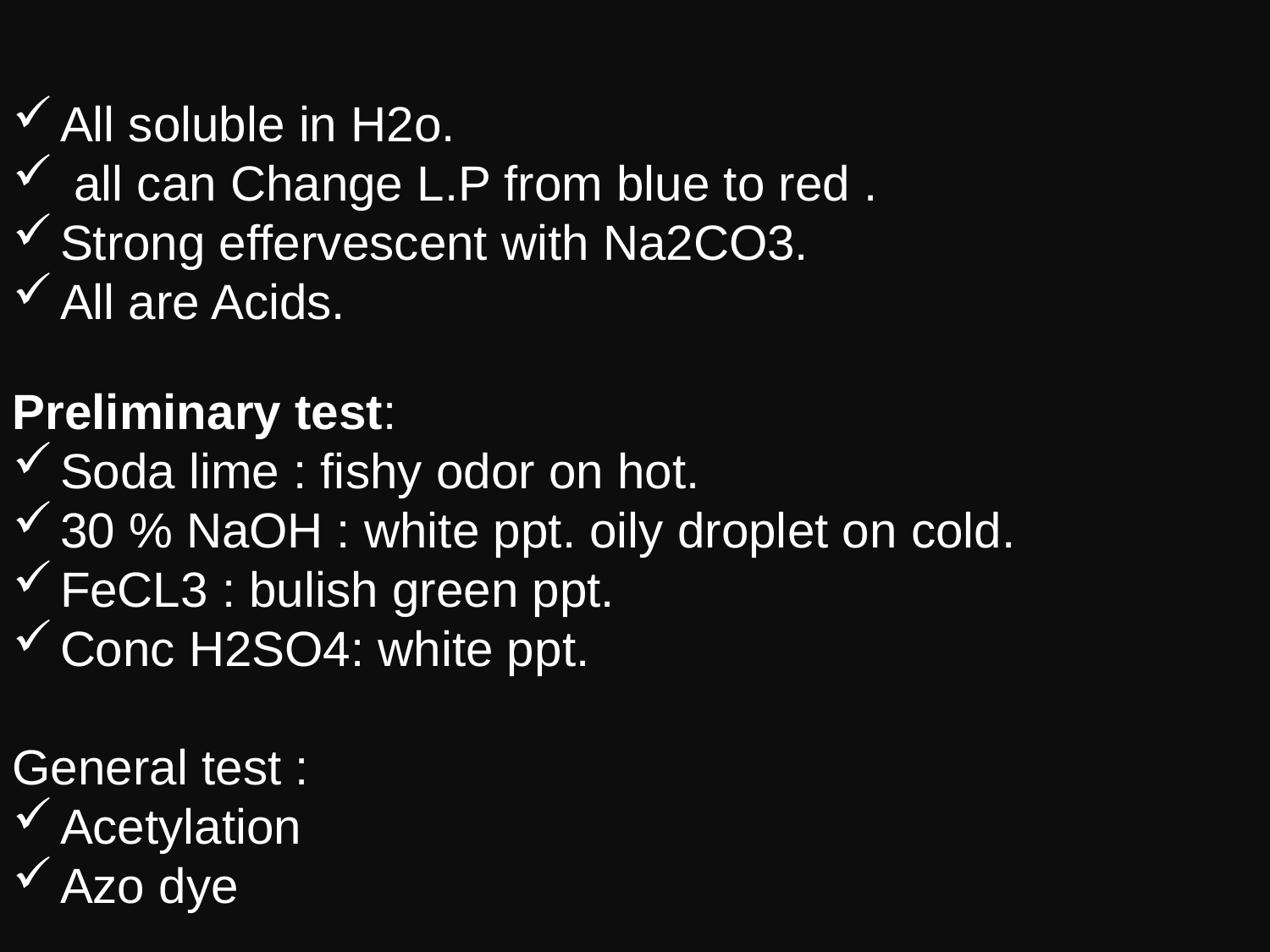

All soluble in H2o.
 all can Change L.P from blue to red .
Strong effervescent with Na2CO3.
All are Acids.

Preliminary test:
Soda lime : fishy odor on hot.
30 % NaOH : white ppt. oily droplet on cold.
FeCL3 : bulish green ppt.
Conc H2SO4: white ppt.

General test :
Acetylation
Azo dye